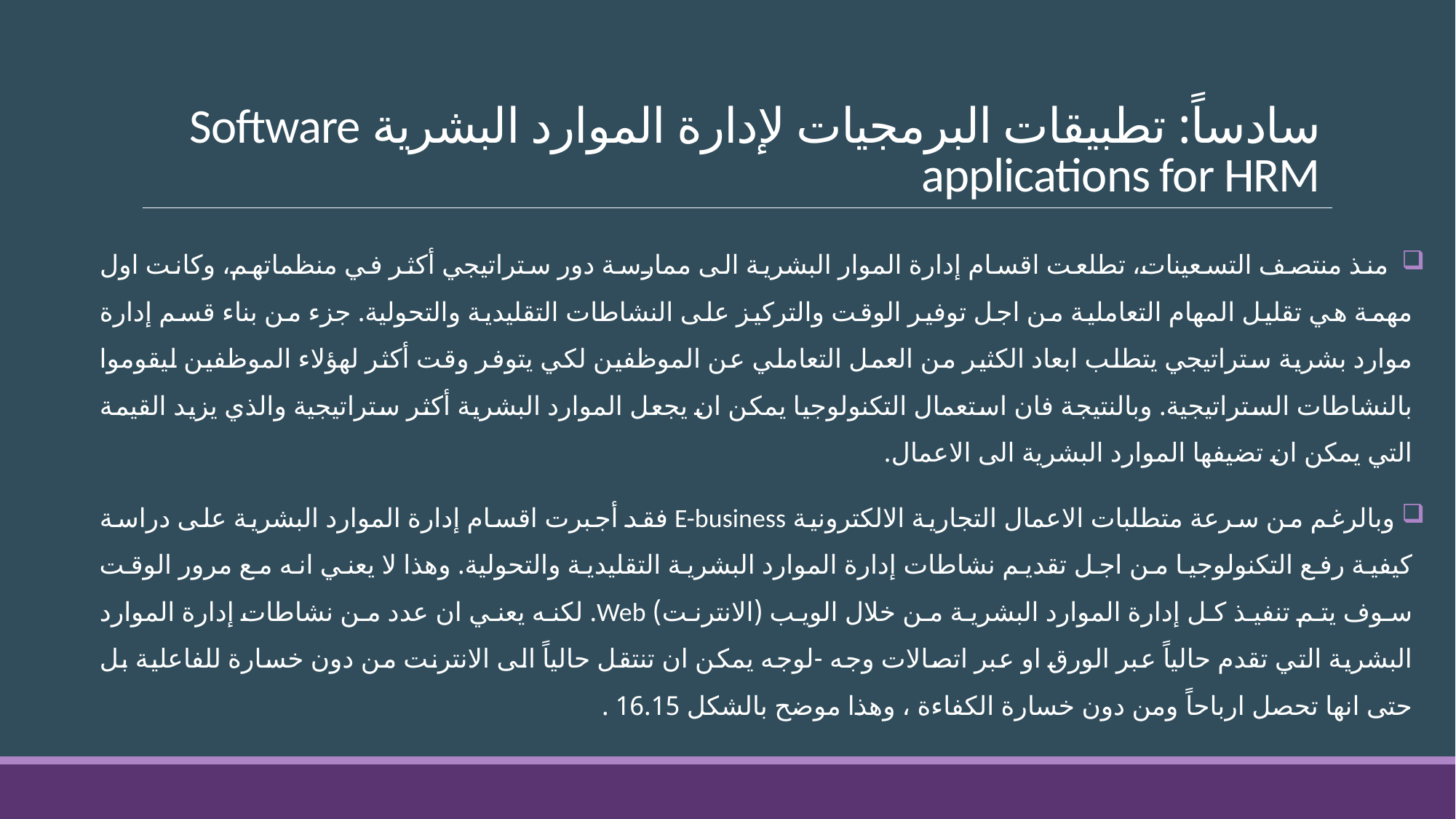

# سادساً: تطبيقات البرمجيات لإدارة الموارد البشرية Software applications for HRM
  منذ منتصف التسعينات، تطلعت اقسام إدارة الموار البشرية الى ممارسة دور ستراتيجي أكثر في منظماتهم، وكانت اول مهمة هي تقليل المهام التعاملية من اجل توفير الوقت والتركيز على النشاطات التقليدية والتحولية. جزء من بناء قسم إدارة موارد بشرية ستراتيجي يتطلب ابعاد الكثير من العمل التعاملي عن الموظفين لكي يتوفر وقت أكثر لهؤلاء الموظفين ليقوموا بالنشاطات الستراتيجية. وبالنتيجة فان استعمال التكنولوجيا يمكن ان يجعل الموارد البشرية أكثر ستراتيجية والذي يزيد القيمة التي يمكن ان تضيفها الموارد البشرية الى الاعمال.
 وبالرغم من سرعة متطلبات الاعمال التجارية الالكترونية E-business فقد أجبرت اقسام إدارة الموارد البشرية على دراسة كيفية رفع التكنولوجيا من اجل تقديم نشاطات إدارة الموارد البشرية التقليدية والتحولية. وهذا لا يعني انه مع مرور الوقت سوف يتم تنفيذ كل إدارة الموارد البشرية من خلال الويب (الانترنت) Web. لكنه يعني ان عدد من نشاطات إدارة الموارد البشرية التي تقدم حالياً عبر الورق او عبر اتصالات وجه -لوجه يمكن ان تنتقل حالياً الى الانترنت من دون خسارة للفاعلية بل حتى انها تحصل ارباحاً ومن دون خسارة الكفاءة ، وهذا موضح بالشكل 16.15 .